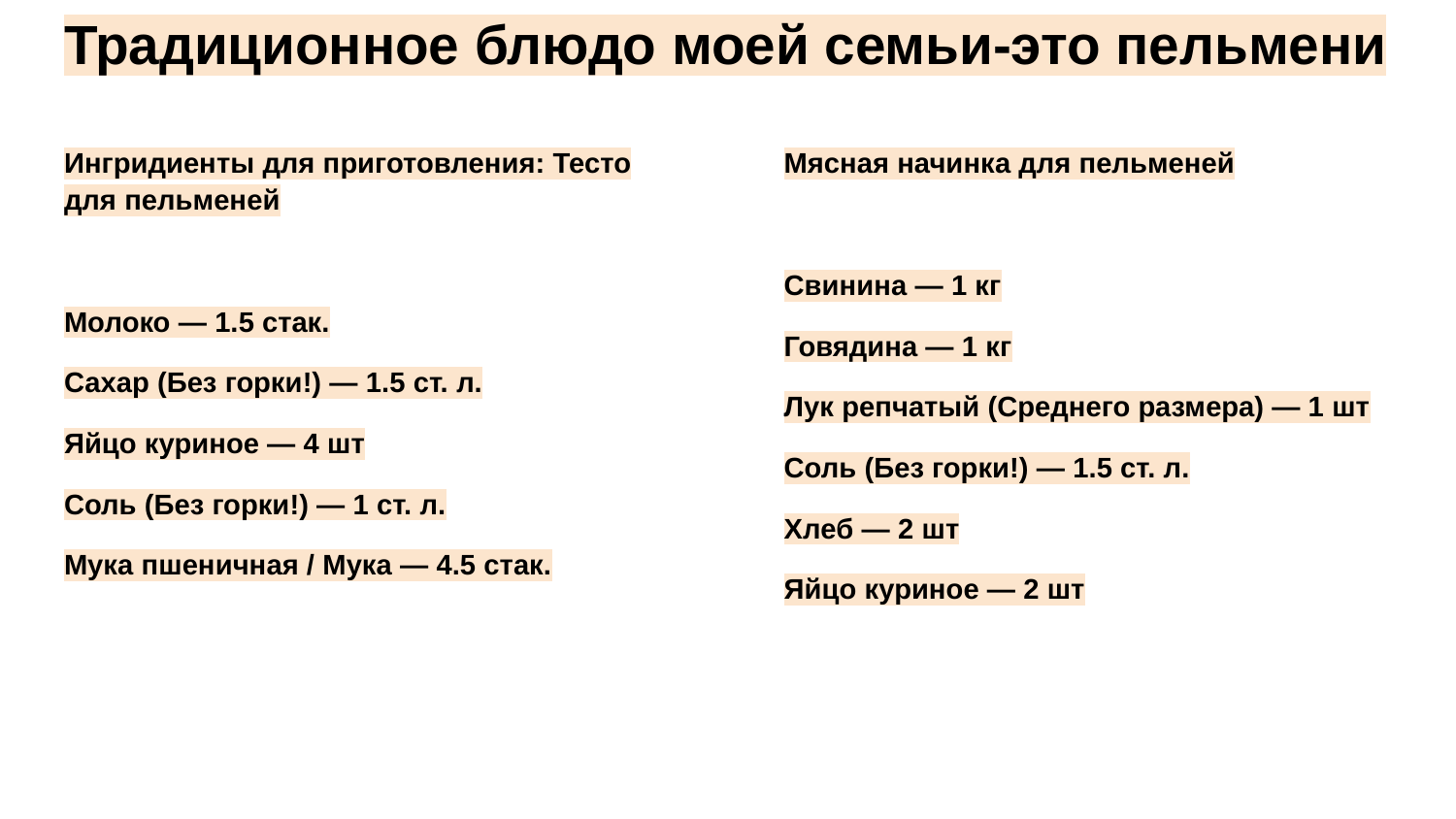

# Традиционное блюдо моей семьи-это пельмени
Мясная начинка для пельменей

Свинина — 1 кг
Говядина — 1 кг
Лук репчатый (Среднего размера) — 1 шт
Соль (Без горки!) — 1.5 ст. л.
Хлеб — 2 шт
Яйцо куриное — 2 шт
Ингридиенты для приготовления: Тесто для пельменей

Молоко — 1.5 стак.
Сахар (Без горки!) — 1.5 ст. л.
Яйцо куриное — 4 шт
Соль (Без горки!) — 1 ст. л.
Мука пшеничная / Мука — 4.5 стак.